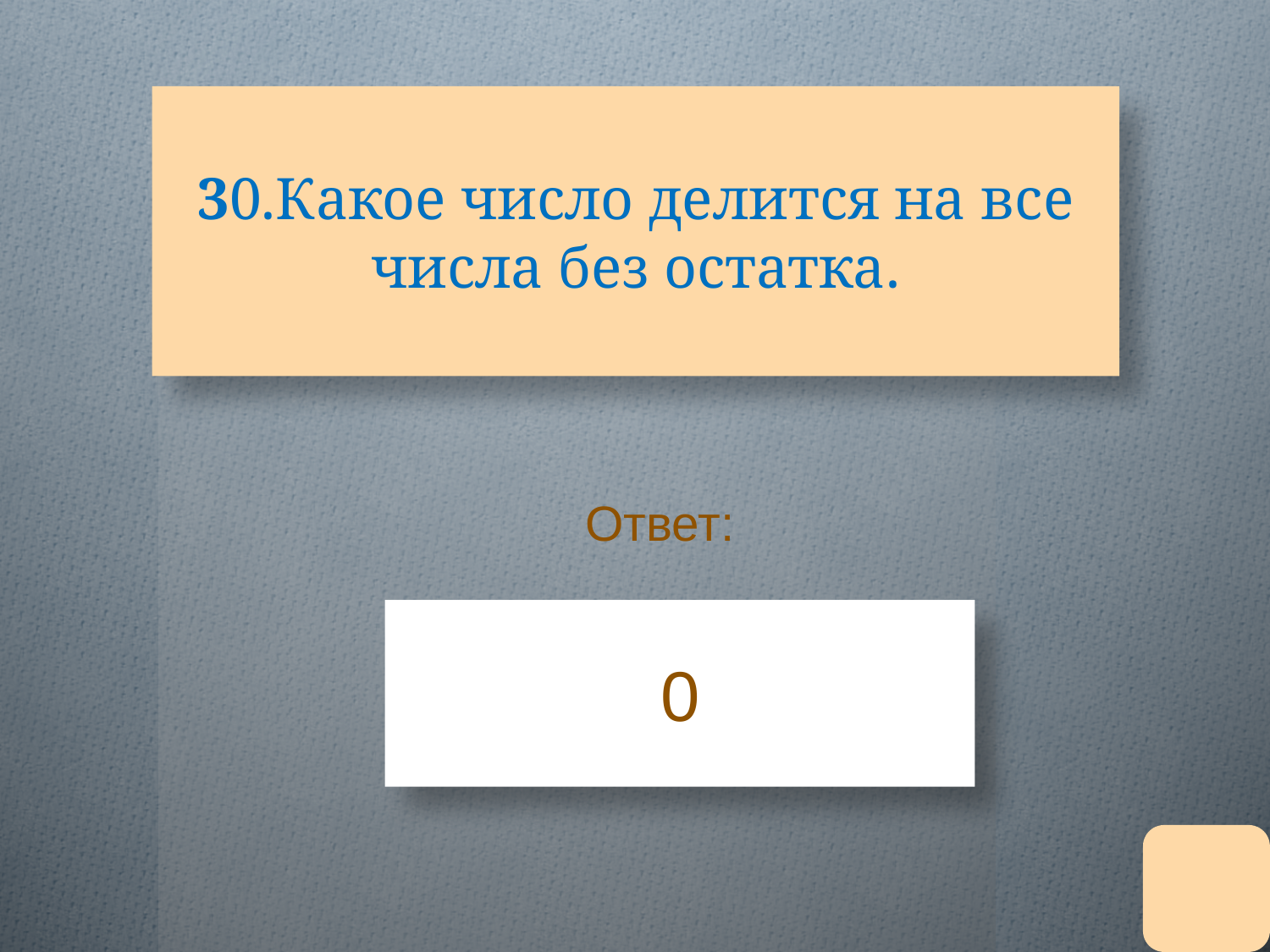

# 30.Какое число делится на все числа без остатка.
Ответ:
0